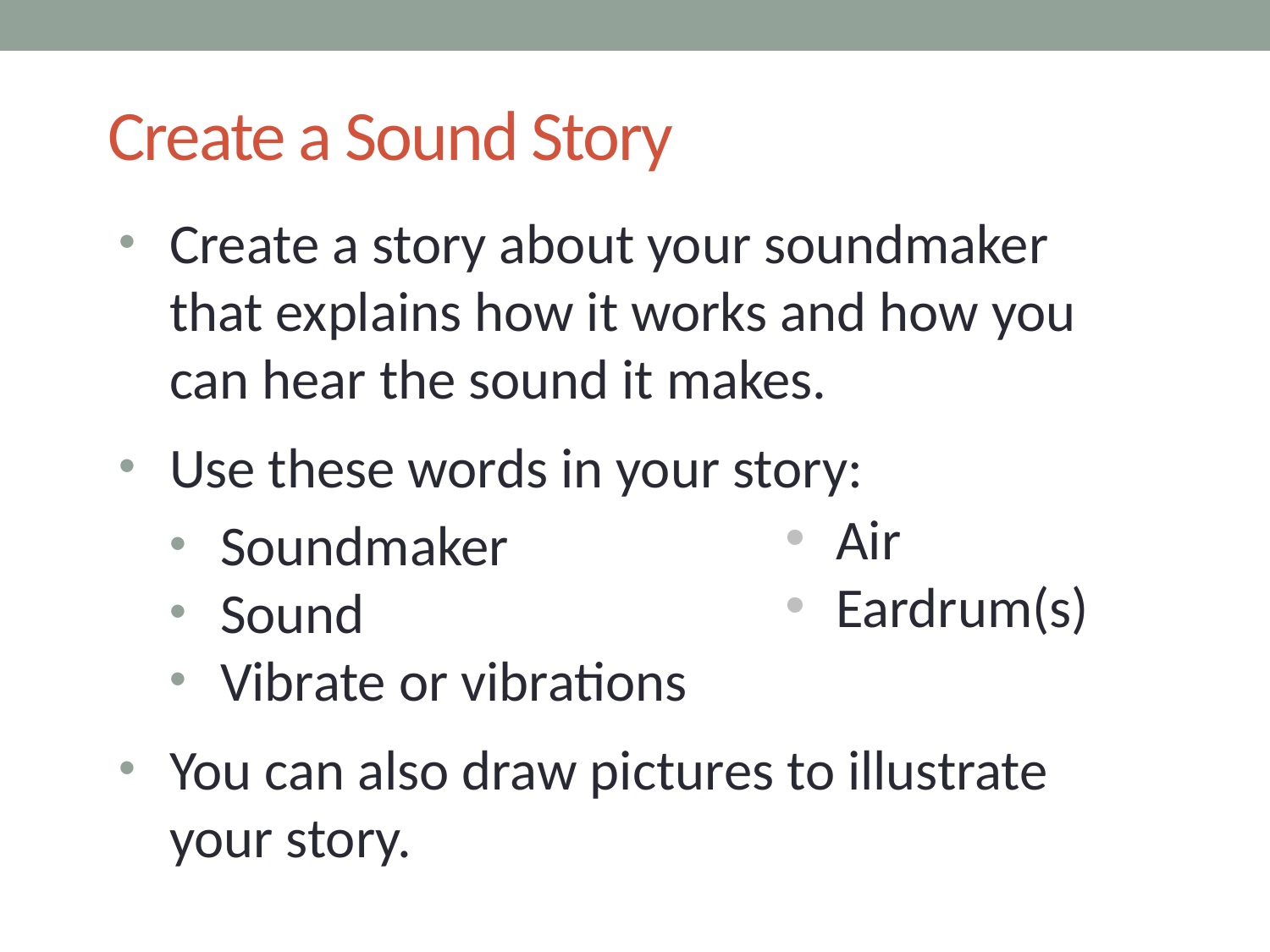

# Create a Sound Story
Create a story about your soundmaker
that explains how it works and how you can hear the sound it makes.
Use these words in your story:
Soundmaker
Sound
Vibrate or vibrations
You can also draw pictures to illustrate your story.

Air
Eardrum(s)